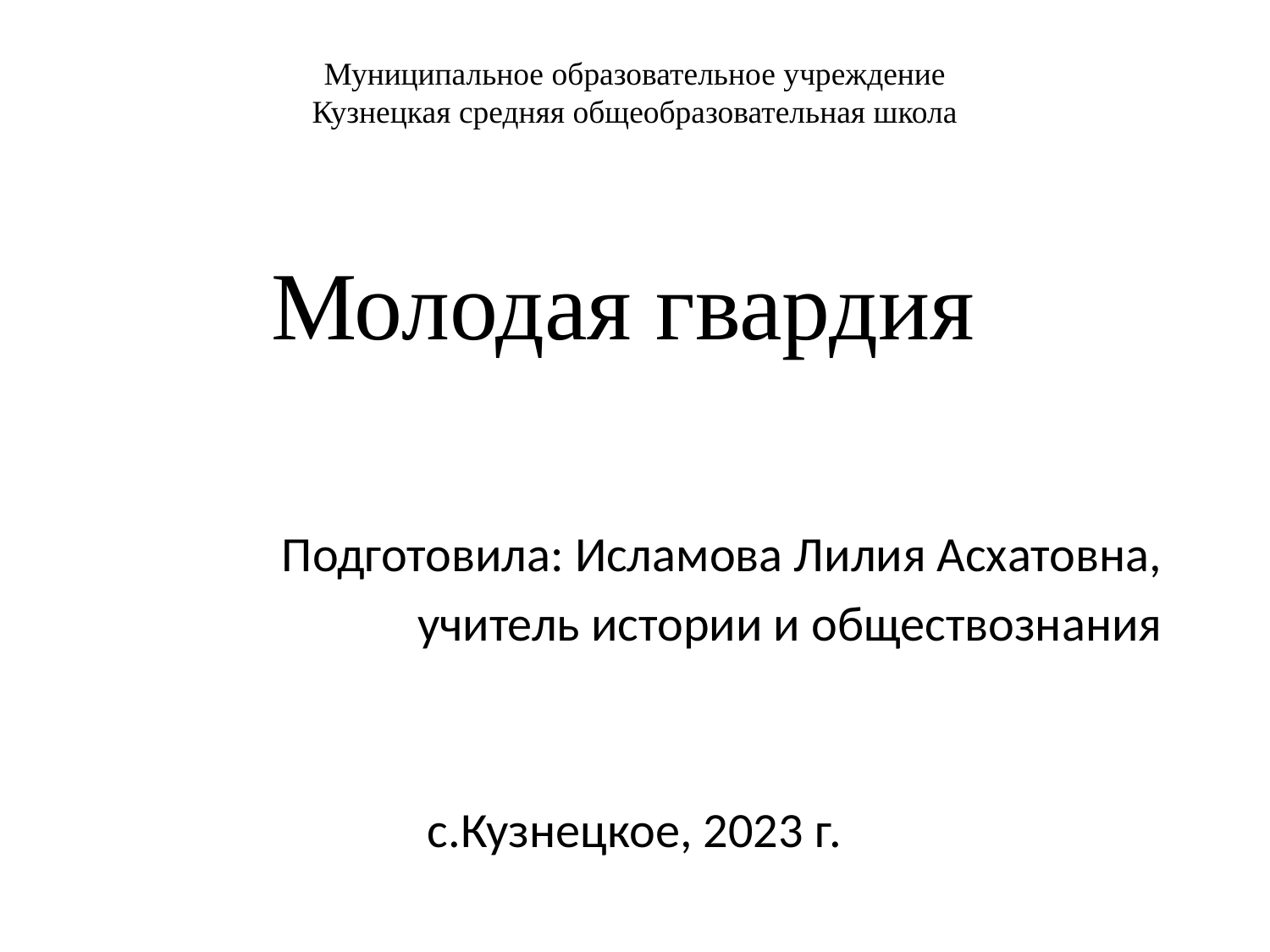

# Муниципальное образовательное учреждение Кузнецкая средняя общеобразовательная школа Молодая гвардия
Подготовила: Исламова Лилия Асхатовна,
учитель истории и обществознания

с.Кузнецкое, 2023 г.